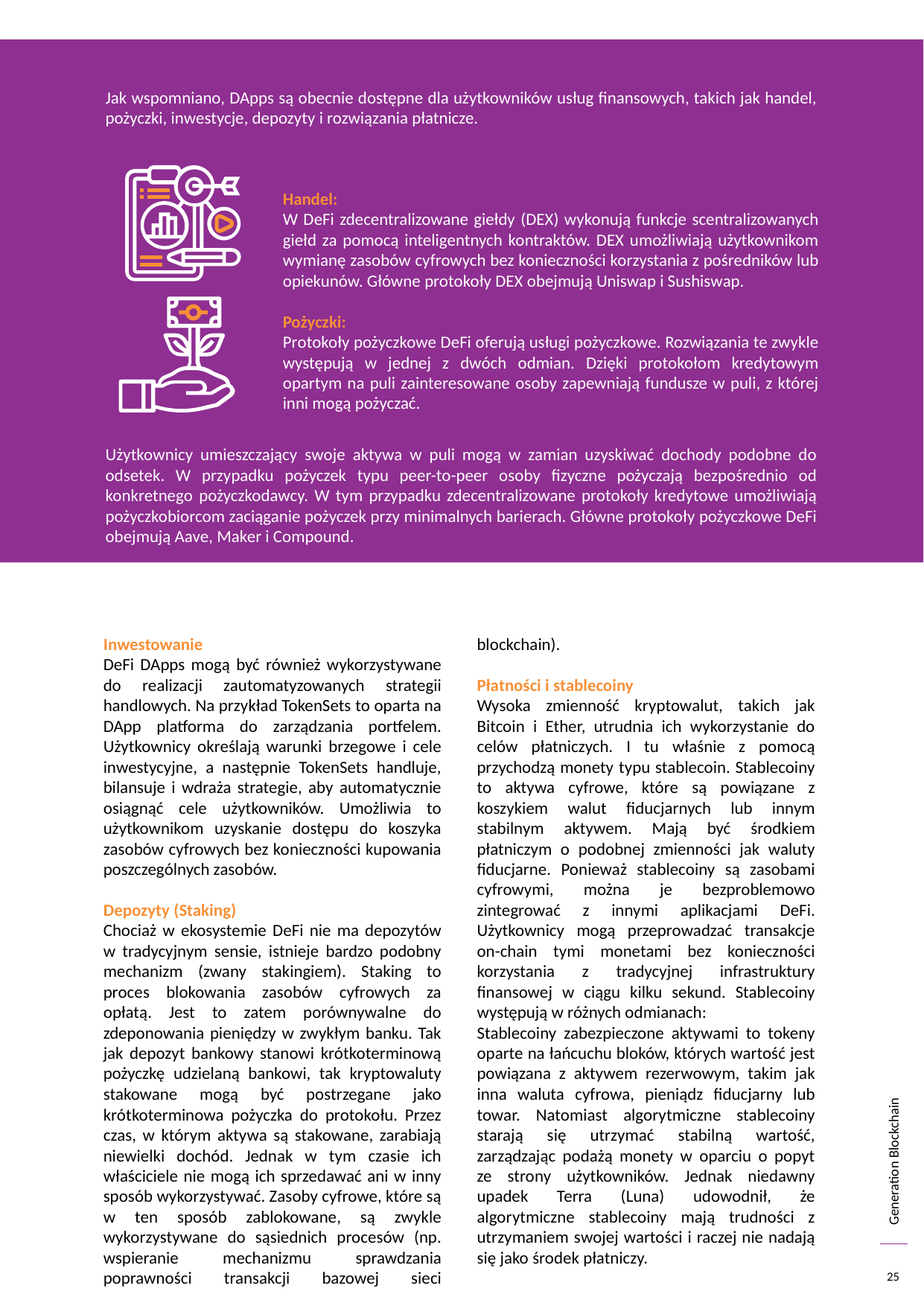

Jak wspomniano, DApps są obecnie dostępne dla użytkowników usług finansowych, takich jak handel, pożyczki, inwestycje, depozyty i rozwiązania płatnicze.

Handel:
W DeFi zdecentralizowane giełdy (DEX) wykonują funkcje scentralizowanych giełd za pomocą inteligentnych kontraktów. DEX umożliwiają użytkownikom wymianę zasobów cyfrowych bez konieczności korzystania z pośredników lub opiekunów. Główne protokoły DEX obejmują Uniswap i Sushiswap.

Pożyczki:
Protokoły pożyczkowe DeFi oferują usługi pożyczkowe. Rozwiązania te zwykle występują w jednej z dwóch odmian. Dzięki protokołom kredytowym opartym na puli zainteresowane osoby zapewniają fundusze w puli, z której inni mogą pożyczać.

Użytkownicy umieszczający swoje aktywa w puli mogą w zamian uzyskiwać dochody podobne do odsetek. W przypadku pożyczek typu peer-to-peer osoby fizyczne pożyczają bezpośrednio od konkretnego pożyczkodawcy. W tym przypadku zdecentralizowane protokoły kredytowe umożliwiają pożyczkobiorcom zaciąganie pożyczek przy minimalnych barierach. Główne protokoły pożyczkowe DeFi obejmują Aave, Maker i Compound.
Inwestowanie
DeFi DApps mogą być również wykorzystywane do realizacji zautomatyzowanych strategii handlowych. Na przykład TokenSets to oparta na DApp platforma do zarządzania portfelem. Użytkownicy określają warunki brzegowe i cele inwestycyjne, a następnie TokenSets handluje, bilansuje i wdraża strategie, aby automatycznie osiągnąć cele użytkowników. Umożliwia to użytkownikom uzyskanie dostępu do koszyka zasobów cyfrowych bez konieczności kupowania poszczególnych zasobów.

Depozyty (Staking)
Chociaż w ekosystemie DeFi nie ma depozytów w tradycyjnym sensie, istnieje bardzo podobny mechanizm (zwany stakingiem). Staking to proces blokowania zasobów cyfrowych za opłatą. Jest to zatem porównywalne do zdeponowania pieniędzy w zwykłym banku. Tak jak depozyt bankowy stanowi krótkoterminową pożyczkę udzielaną bankowi, tak kryptowaluty stakowane mogą być postrzegane jako krótkoterminowa pożyczka do protokołu. Przez czas, w którym aktywa są stakowane, zarabiają niewielki dochód. Jednak w tym czasie ich właściciele nie mogą ich sprzedawać ani w inny sposób wykorzystywać. Zasoby cyfrowe, które są w ten sposób zablokowane, są zwykle wykorzystywane do sąsiednich procesów (np. wspieranie mechanizmu sprawdzania poprawności transakcji bazowej sieci blockchain).

Płatności i stablecoiny
Wysoka zmienność kryptowalut, takich jak Bitcoin i Ether, utrudnia ich wykorzystanie do celów płatniczych. I tu właśnie z pomocą przychodzą monety typu stablecoin. Stablecoiny to aktywa cyfrowe, które są powiązane z koszykiem walut fiducjarnych lub innym stabilnym aktywem. Mają być środkiem płatniczym o podobnej zmienności jak waluty fiducjarne. Ponieważ stablecoiny są zasobami cyfrowymi, można je bezproblemowo zintegrować z innymi aplikacjami DeFi. Użytkownicy mogą przeprowadzać transakcje on-chain tymi monetami bez konieczności korzystania z tradycyjnej infrastruktury finansowej w ciągu kilku sekund. Stablecoiny występują w różnych odmianach:
Stablecoiny zabezpieczone aktywami to tokeny oparte na łańcuchu bloków, których wartość jest powiązana z aktywem rezerwowym, takim jak inna waluta cyfrowa, pieniądz fiducjarny lub towar. Natomiast algorytmiczne stablecoiny starają się utrzymać stabilną wartość, zarządzając podażą monety w oparciu o popyt ze strony użytkowników. Jednak niedawny upadek Terra (Luna) udowodnił, że algorytmiczne stablecoiny mają trudności z utrzymaniem swojej wartości i raczej nie nadają się jako środek płatniczy.

25